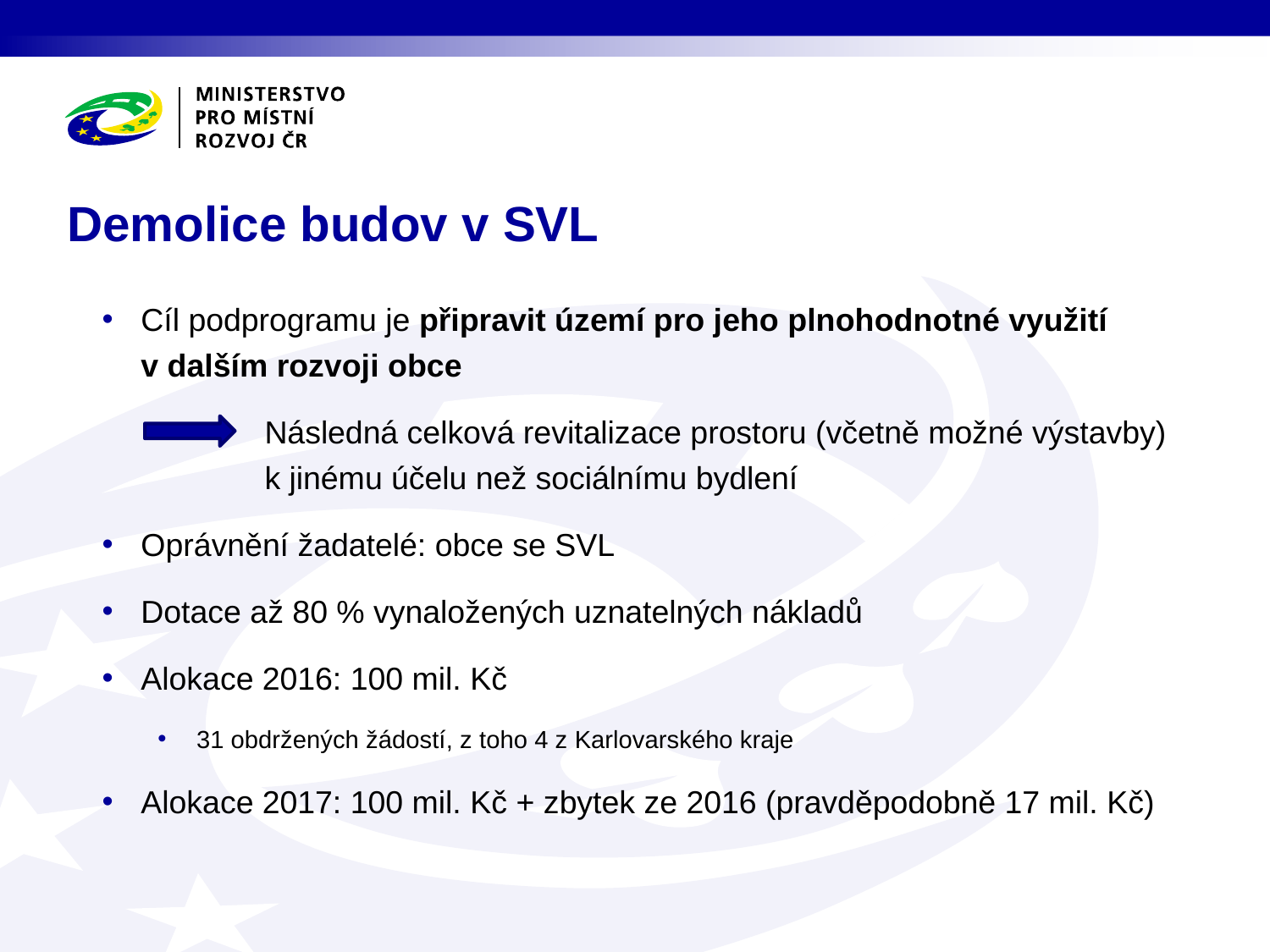

# Demolice budov v SVL
Cíl podprogramu je připravit území pro jeho plnohodnotné využití
v dalším rozvoji obce
	Následná celková revitalizace prostoru (včetně možné výstavby)
k jinému účelu než sociálnímu bydlení
Oprávnění žadatelé: obce se SVL
Dotace až 80 % vynaložených uznatelných nákladů
Alokace 2016: 100 mil. Kč
31 obdržených žádostí, z toho 4 z Karlovarského kraje
Alokace 2017: 100 mil. Kč + zbytek ze 2016 (pravděpodobně 17 mil. Kč)